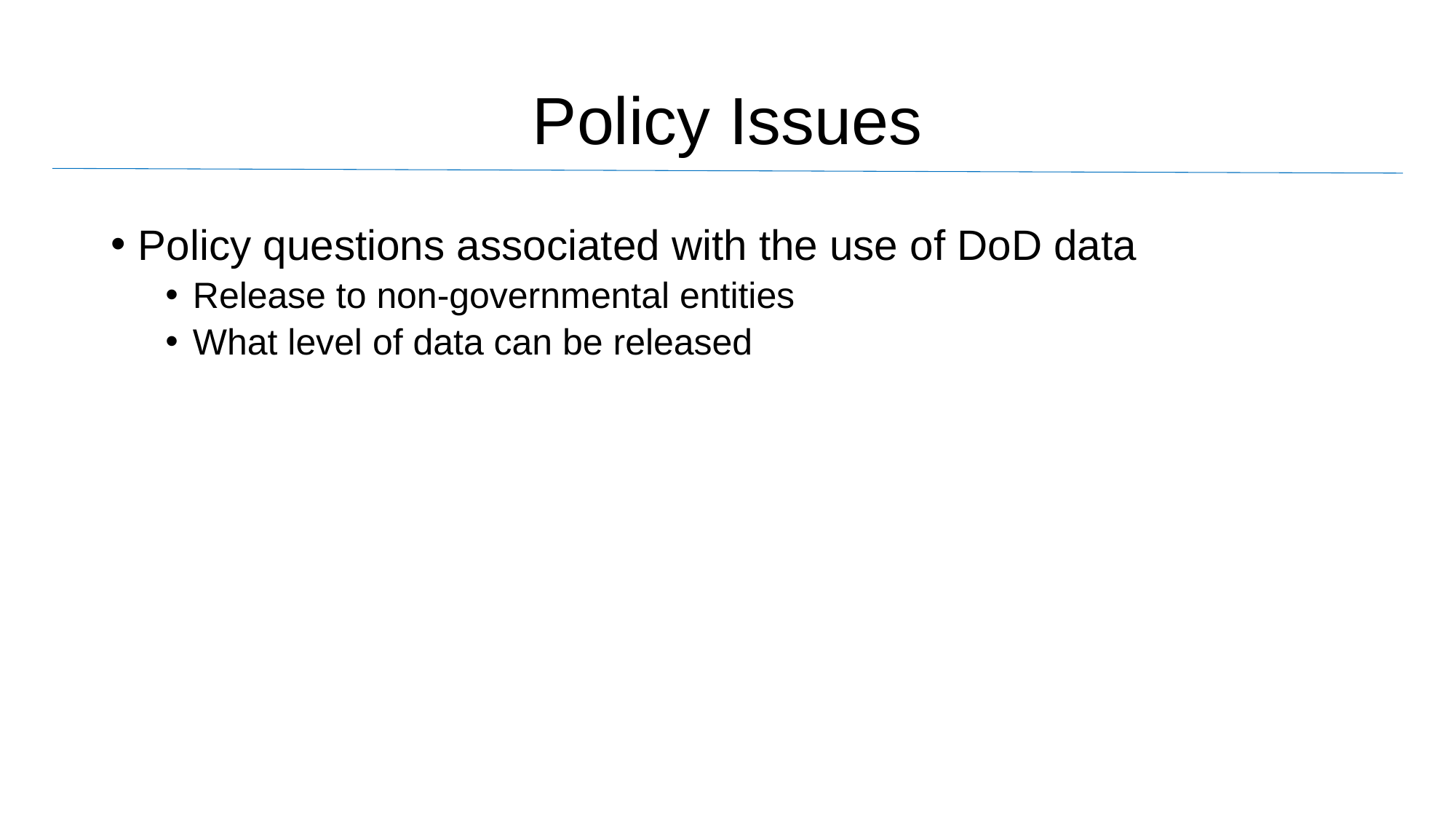

# Policy Issues
Policy questions associated with the use of DoD data
Release to non-governmental entities
What level of data can be released